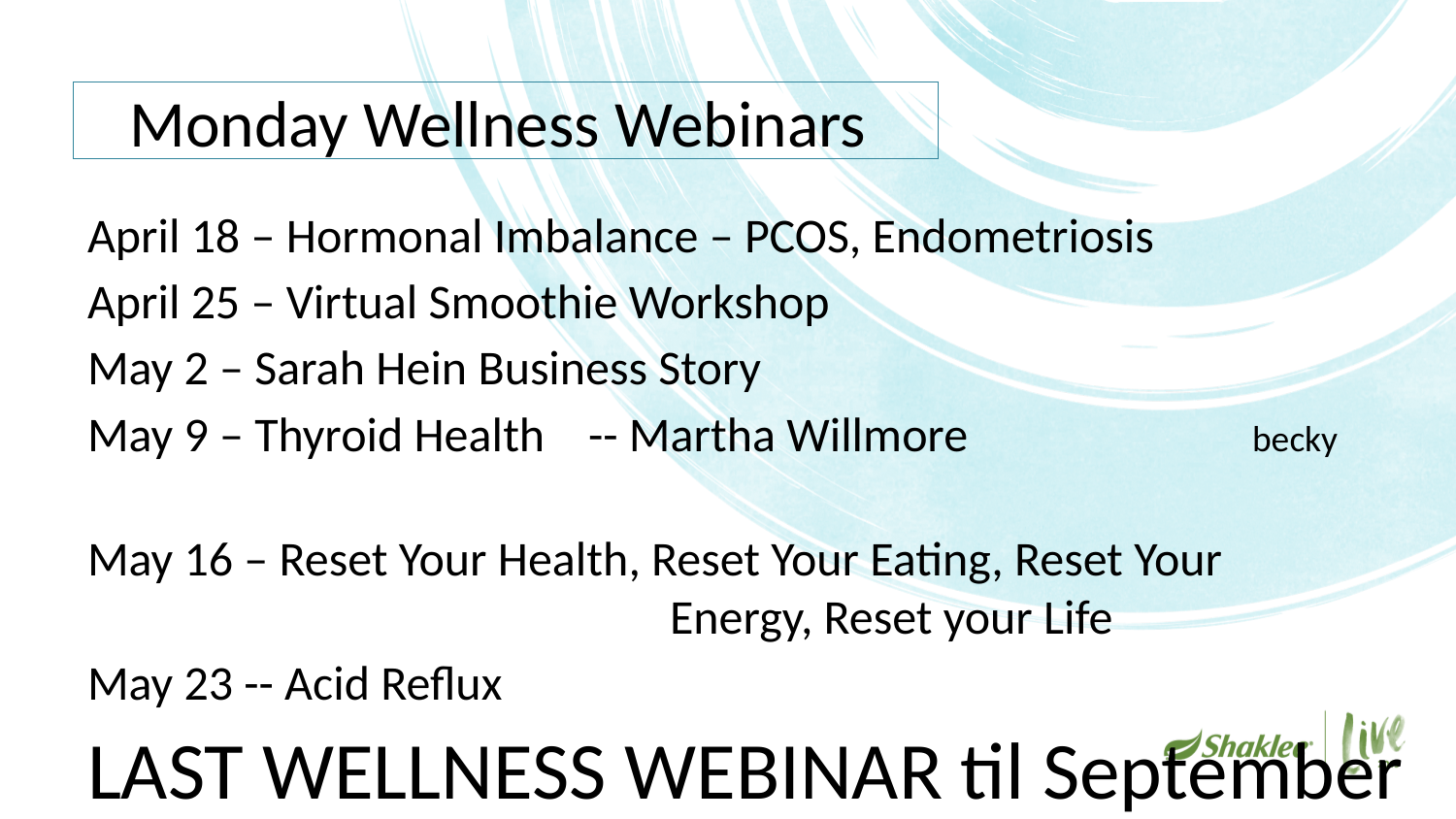

# Monday Wellness Webinars
April 18 – Hormonal Imbalance – PCOS, Endometriosis
April 25 – Virtual Smoothie Workshop
May 2 – Sarah Hein Business Story
May 9 – Thyroid Health    -- Martha Willmore		becky
May 16 – Reset Your Health, Reset Your Eating, Reset Your 						Energy, Reset your Life
May 23 -- Acid Reflux
LAST WELLNESS WEBINAR til September